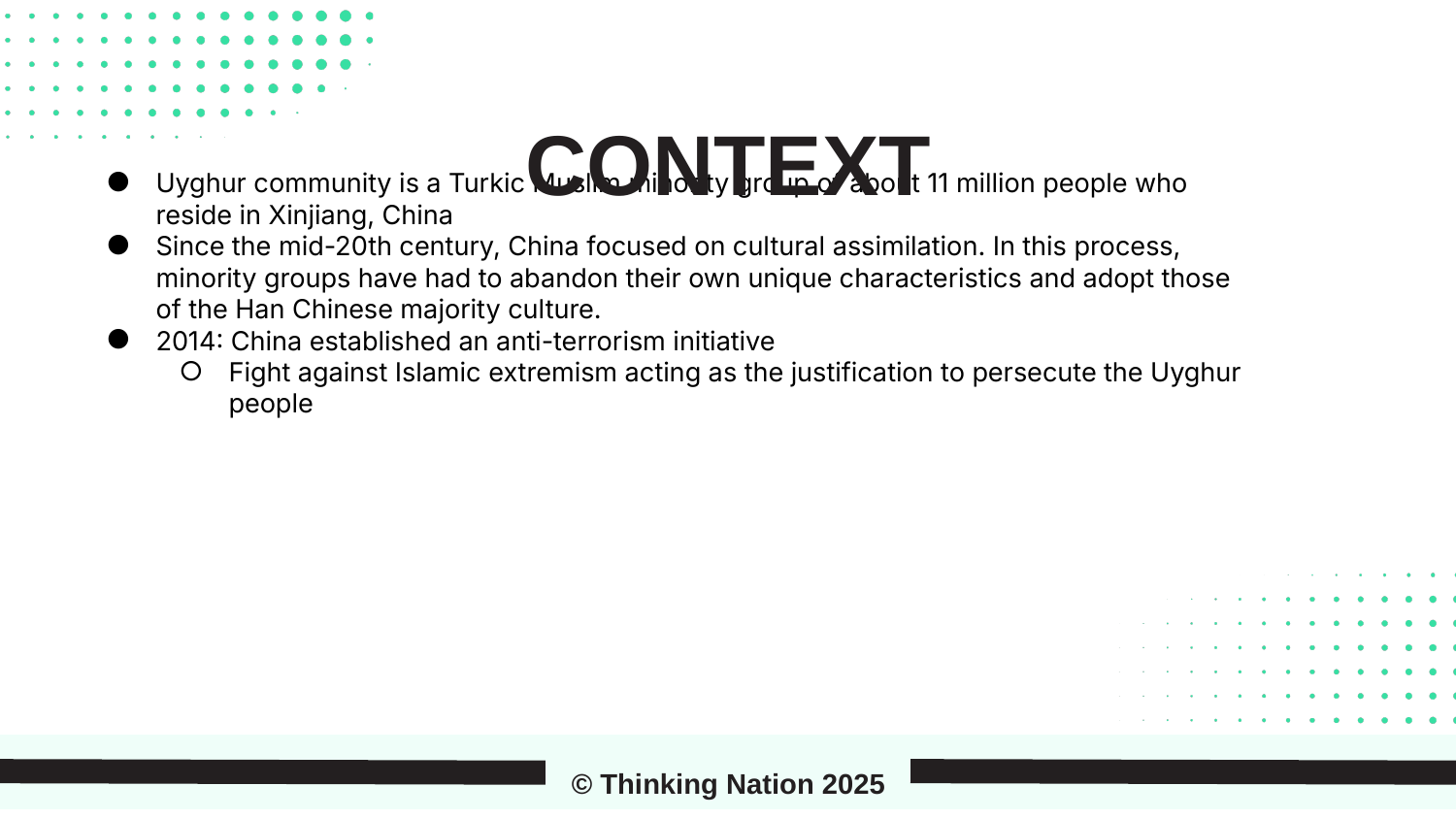

CONTEXT
Uyghur community is a Turkic Muslim minority group of about 11 million people who reside in Xinjiang, China
Since the mid-20th century, China focused on cultural assimilation. In this process, minority groups have had to abandon their own unique characteristics and adopt those of the Han Chinese majority culture.
2014: China established an anti-terrorism initiative
Fight against Islamic extremism acting as the justification to persecute the Uyghur people

© Thinking Nation 2025